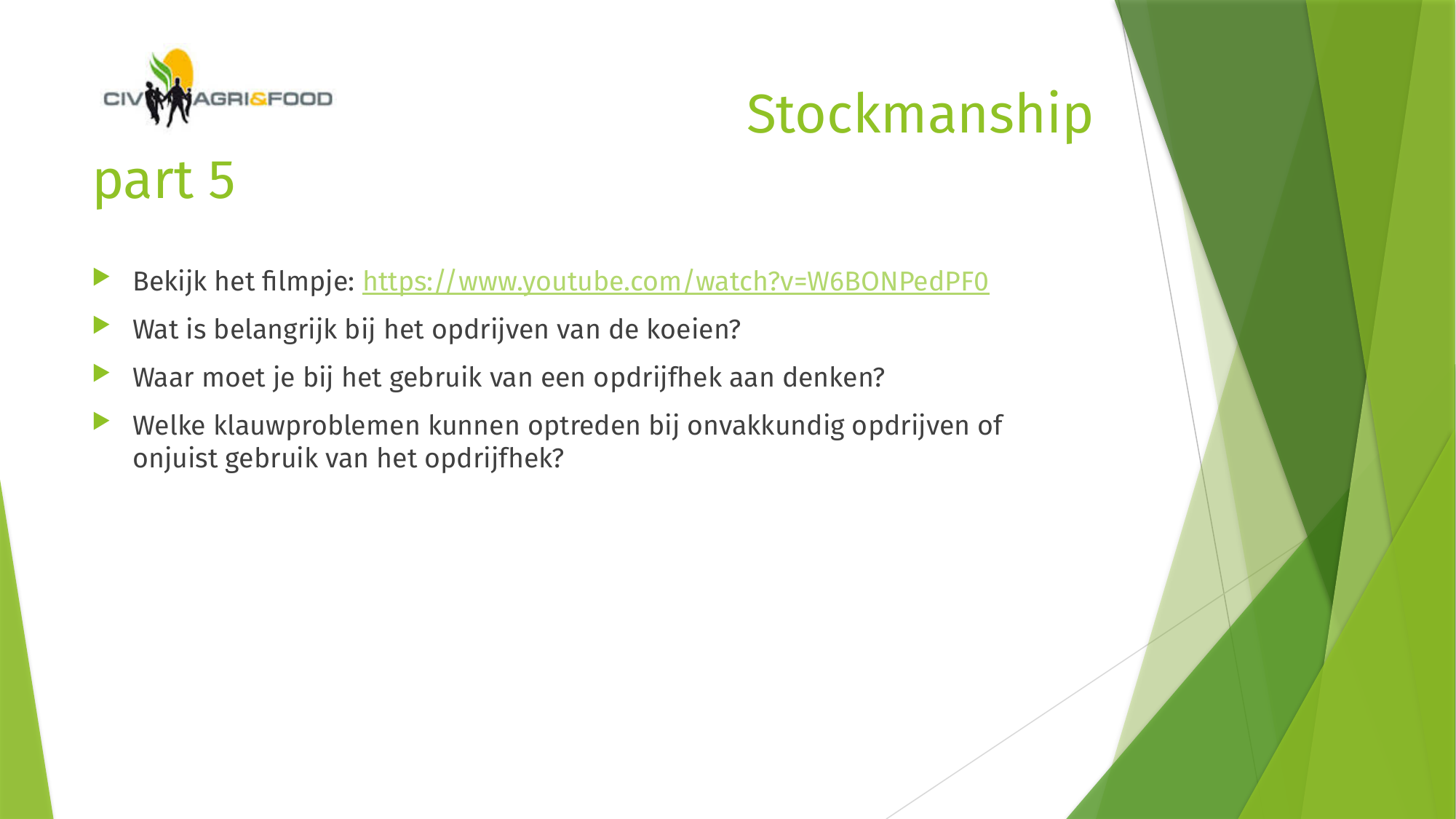

# Stockmanship part 5
Bekijk het filmpje: https://www.youtube.com/watch?v=W6BONPedPF0
Wat is belangrijk bij het opdrijven van de koeien?
Waar moet je bij het gebruik van een opdrijfhek aan denken?
Welke klauwproblemen kunnen optreden bij onvakkundig opdrijven of onjuist gebruik van het opdrijfhek?